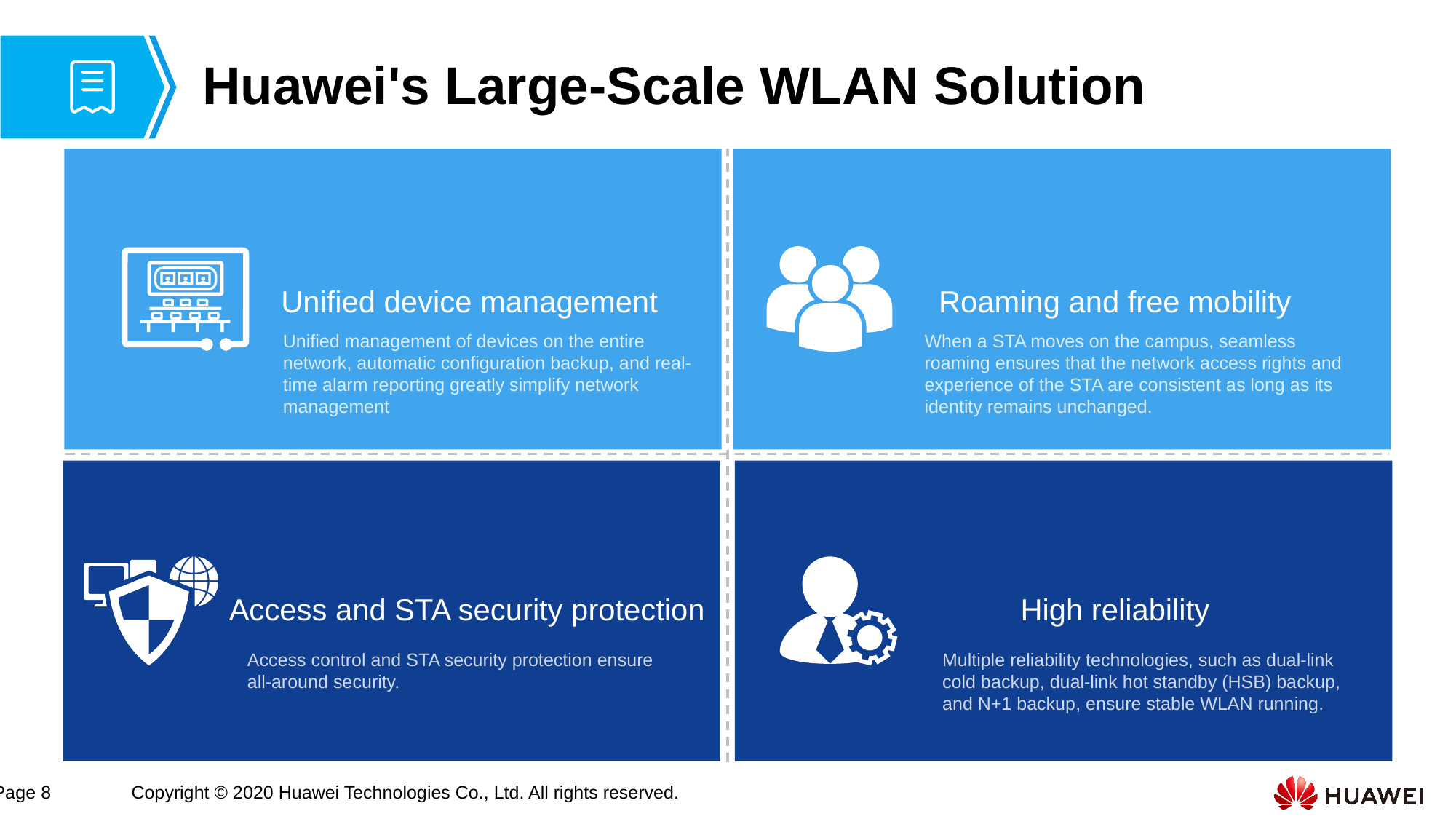

# Huawei's Large-Scale WLAN Solution

Unified device management
Roaming and free mobility
Unified management of devices on the entire network, automatic configuration backup, and real-time alarm reporting greatly simplify network management
When a STA moves on the campus, seamless roaming ensures that the network access rights and experience of the STA are consistent as long as its identity remains unchanged.

Access and STA security protection
High reliability
Access control and STA security protection ensure all-around security.
Multiple reliability technologies, such as dual-link cold backup, dual-link hot standby (HSB) backup, and N+1 backup, ensure stable WLAN running.